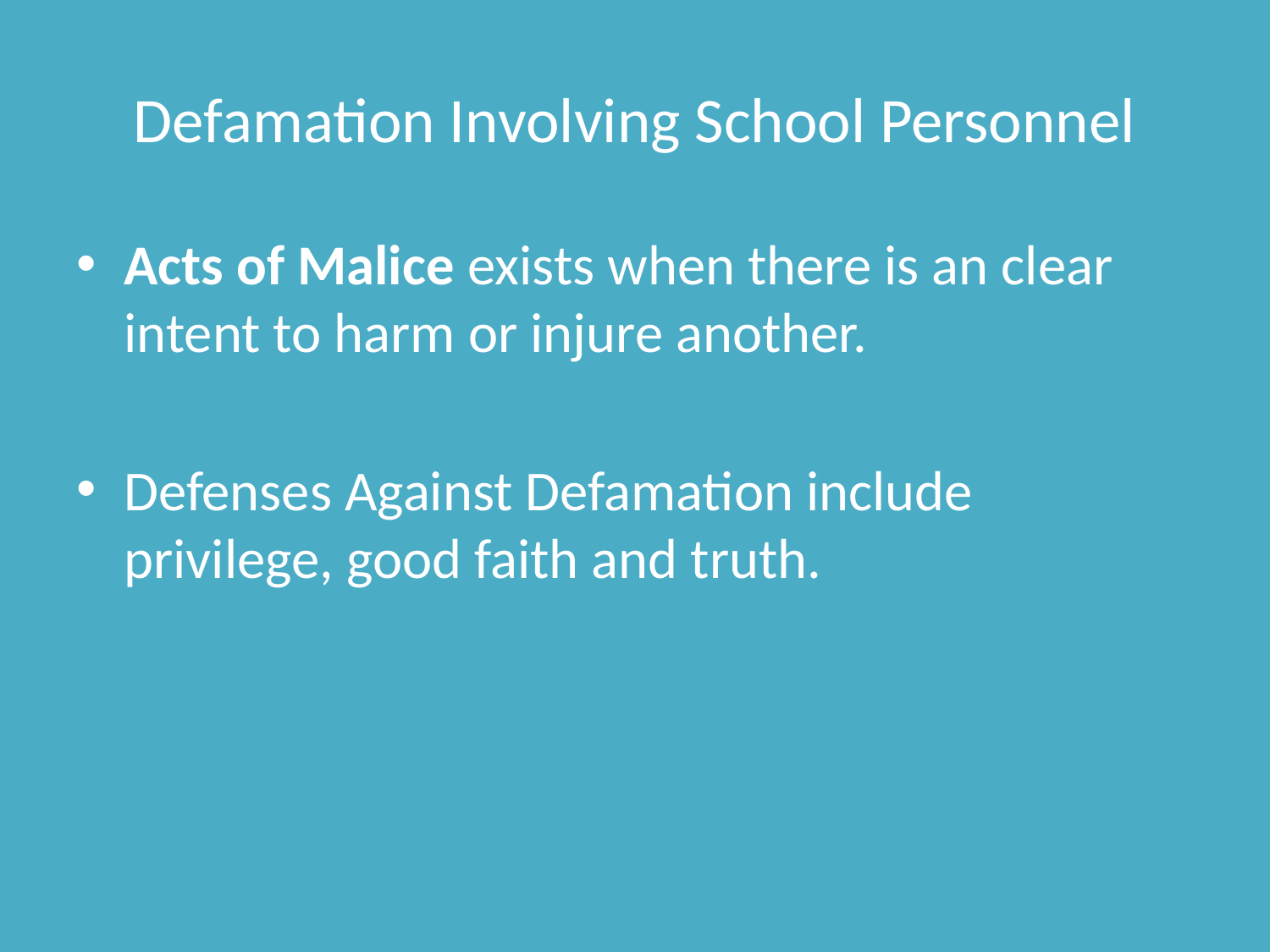

# Defamation Involving School Personnel
Acts of Malice exists when there is an clear intent to harm or injure another.

Defenses Against Defamation include privilege, good faith and truth.